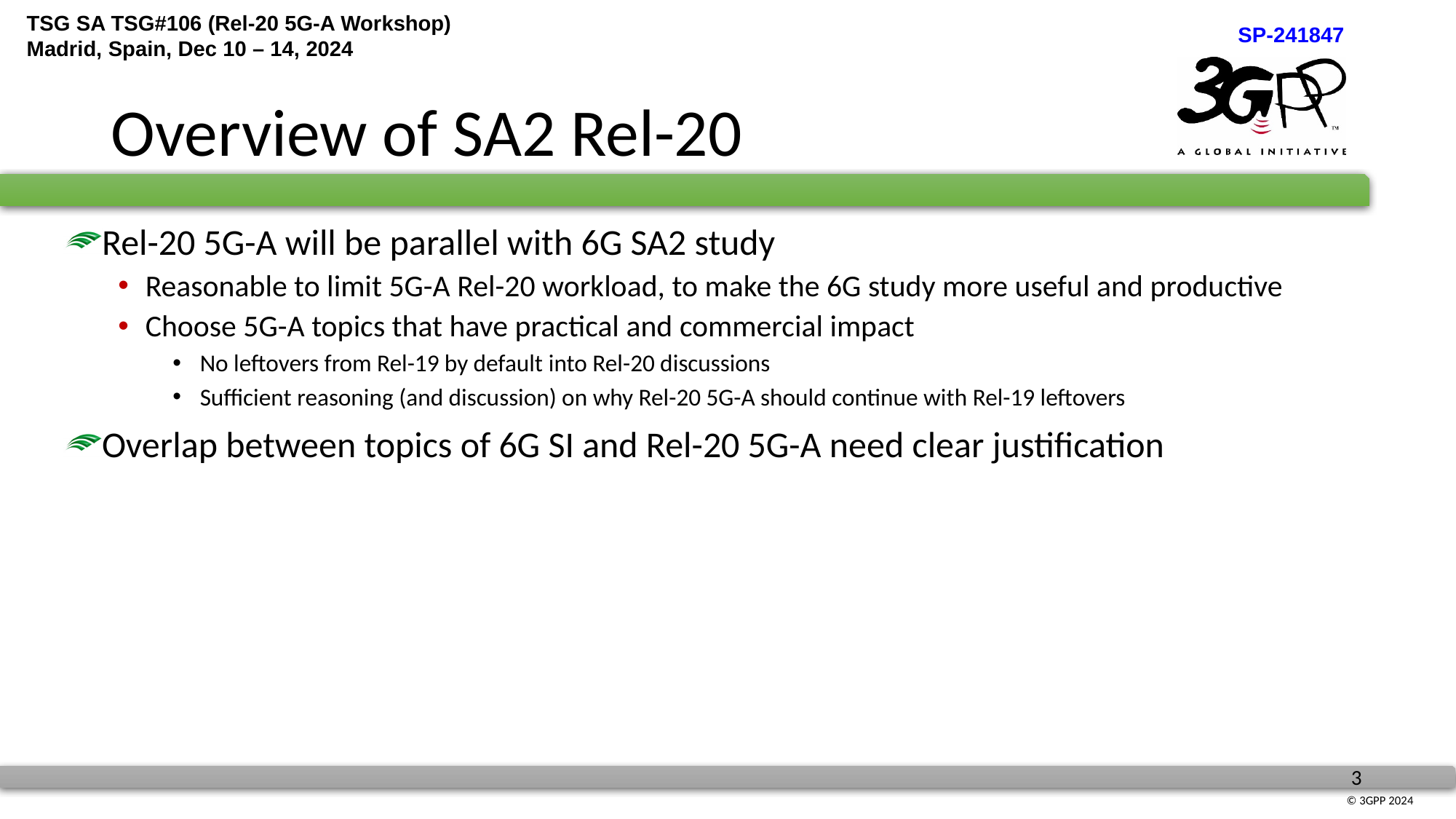

# Overview of SA2 Rel-20
Rel-20 5G-A will be parallel with 6G SA2 study
Reasonable to limit 5G-A Rel-20 workload, to make the 6G study more useful and productive
Choose 5G-A topics that have practical and commercial impact
No leftovers from Rel-19 by default into Rel-20 discussions
Sufficient reasoning (and discussion) on why Rel-20 5G-A should continue with Rel-19 leftovers
Overlap between topics of 6G SI and Rel-20 5G-A need clear justification